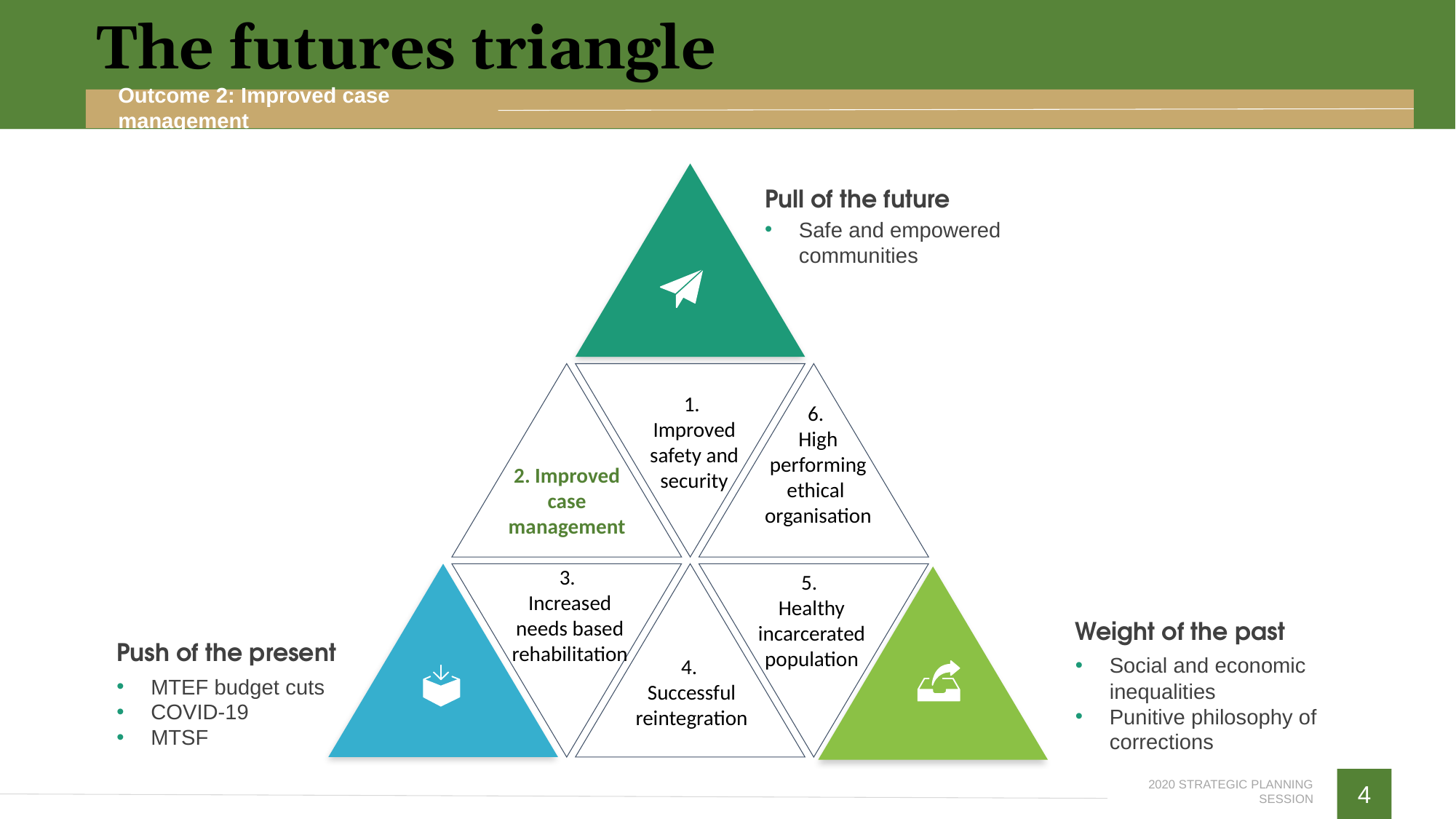

The futures triangle

Outcome 2: Improved case management

1.
Improved safety and security
6.
High performing ethical  organisation
2. Improved case management
3.
Increased needs based rehabilitation
5.
Healthy incarcerated population

4.
Successful reintegration

Pull of the future
Safe and empowered communities
Weight of the past
Push of the present
Social and economic inequalities
Punitive philosophy of corrections

MTEF budget cuts
COVID-19
MTSF